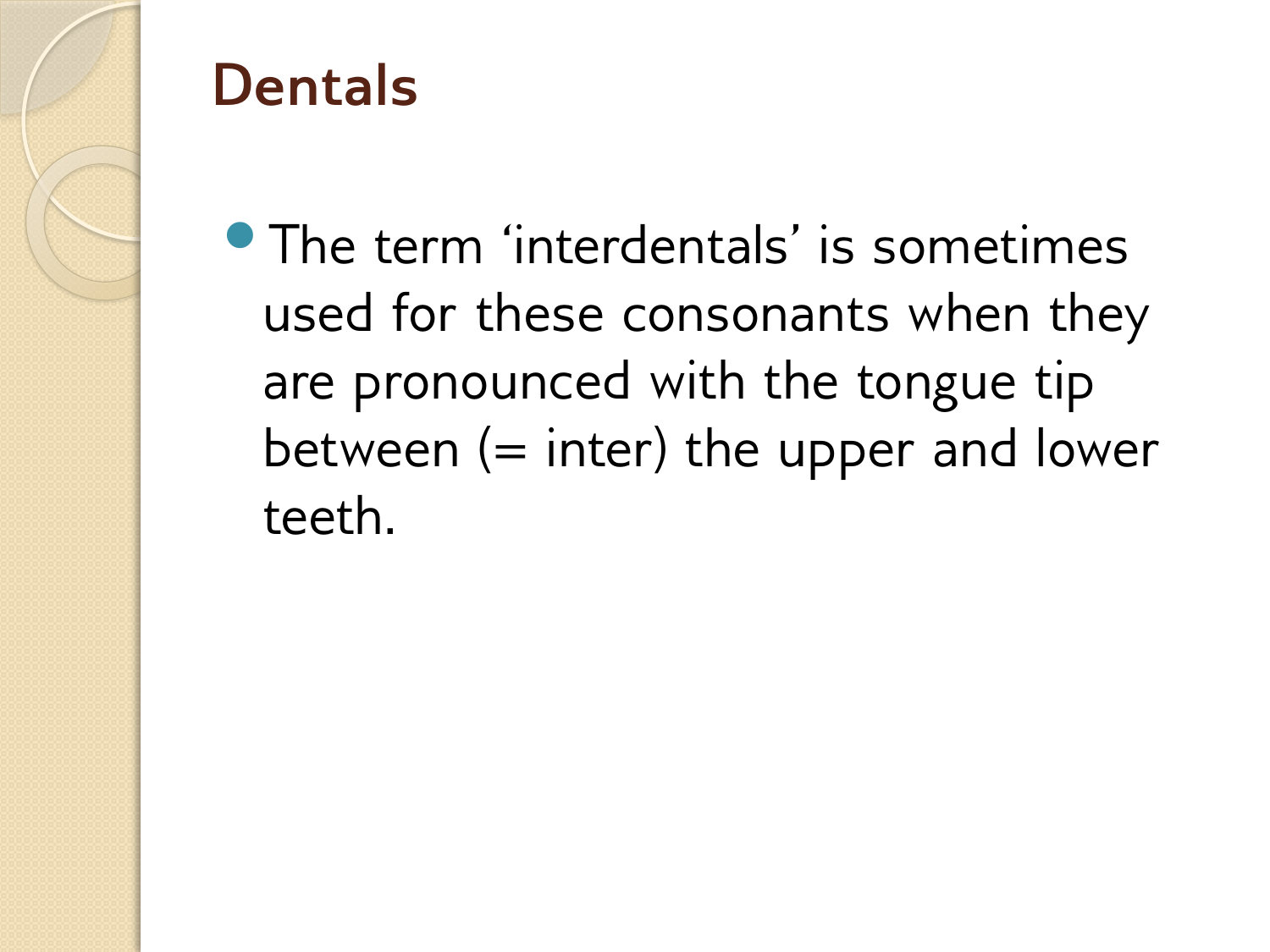

# Dentals
The term ‘interdentals’ is sometimes used for these consonants when they are pronounced with the tongue tip between (= inter) the upper and lower teeth.